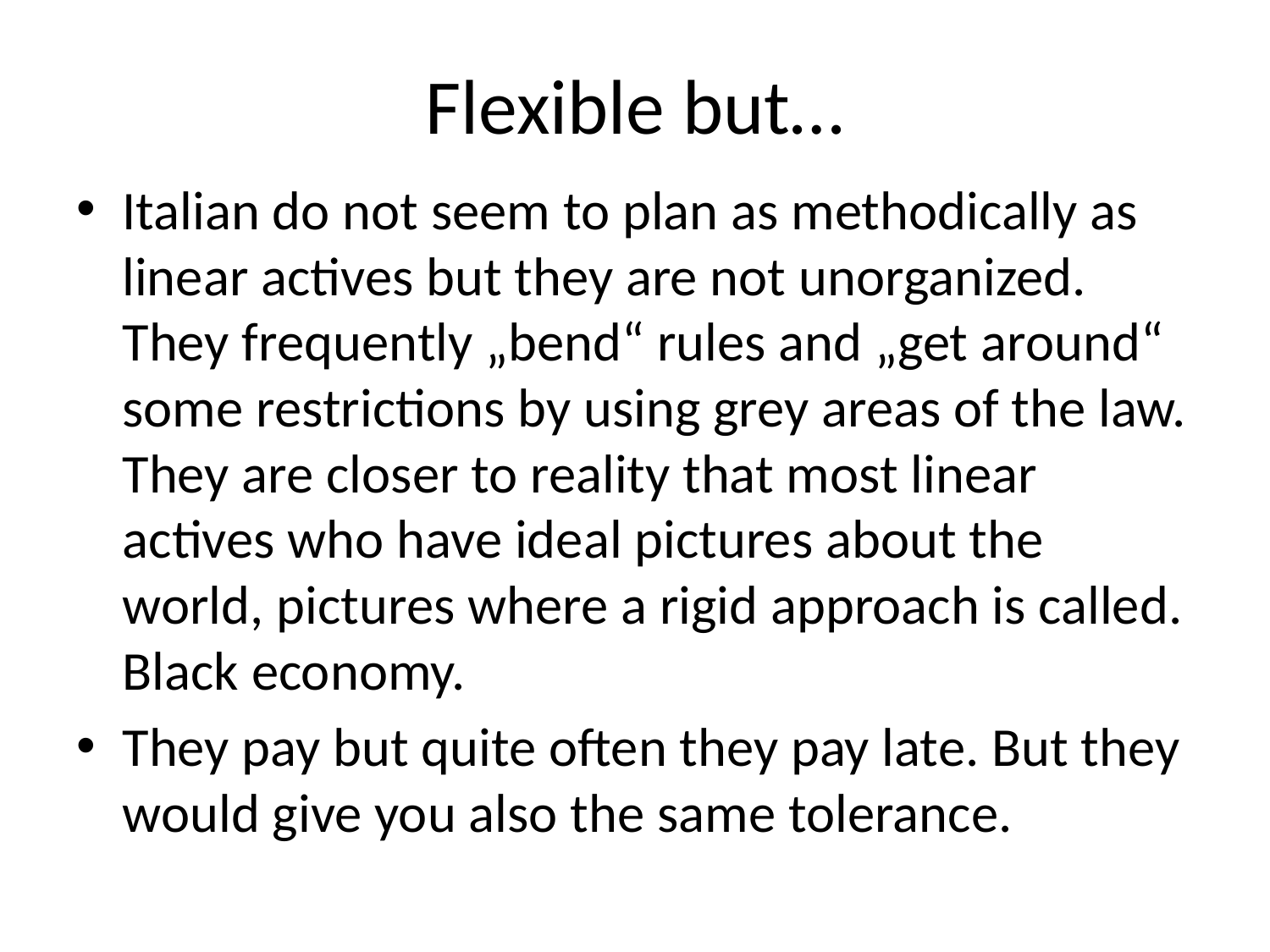

# Flexible but…
Italian do not seem to plan as methodically as linear actives but they are not unorganized. They frequently „bend“ rules and „get around“ some restrictions by using grey areas of the law. They are closer to reality that most linear actives who have ideal pictures about the world, pictures where a rigid approach is called. Black economy.
They pay but quite often they pay late. But they would give you also the same tolerance.